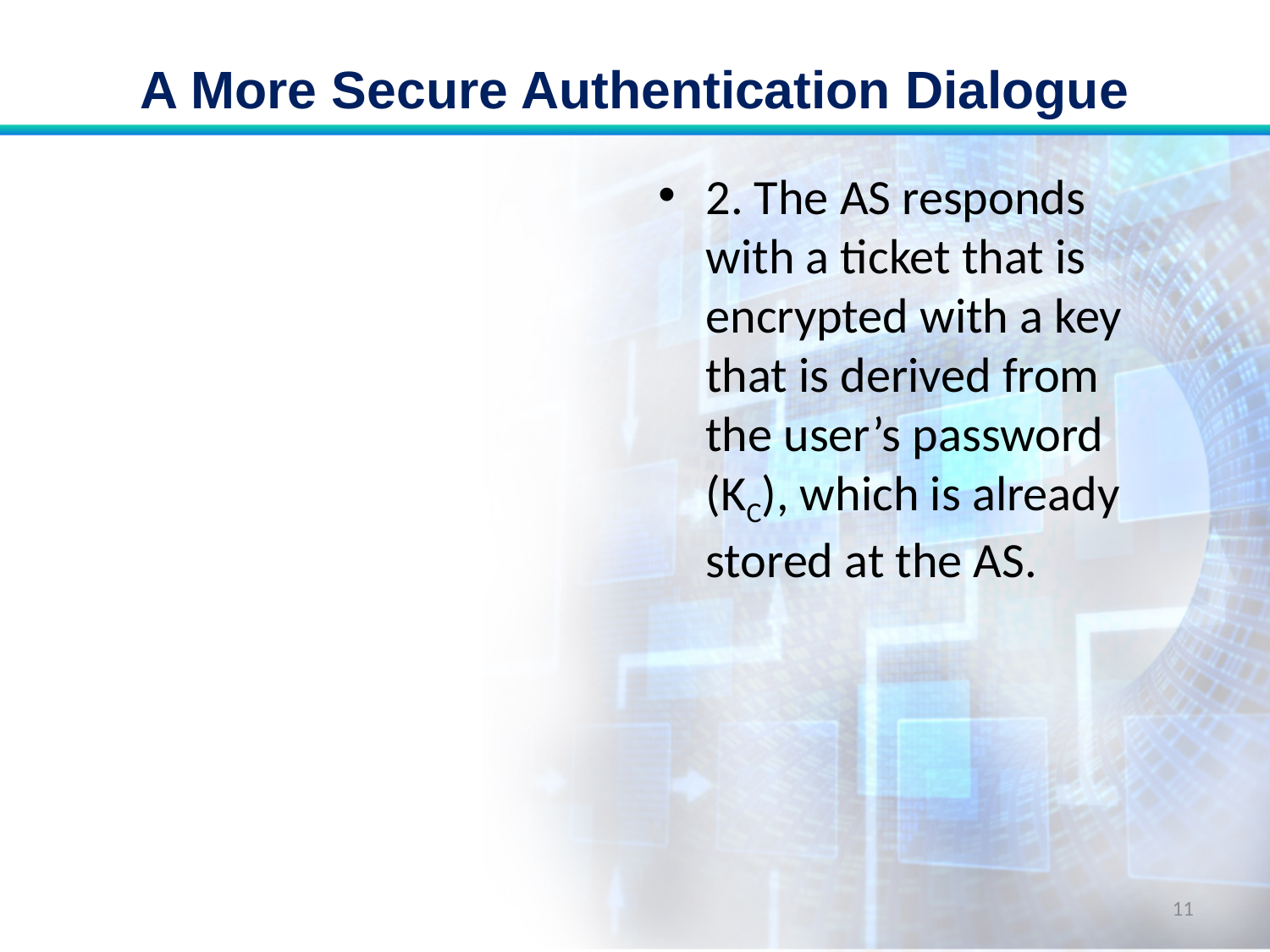

# A More Secure Authentication Dialogue
2. The AS responds with a ticket that is encrypted with a key that is derived from the user’s password (KC), which is already stored at the AS.
11